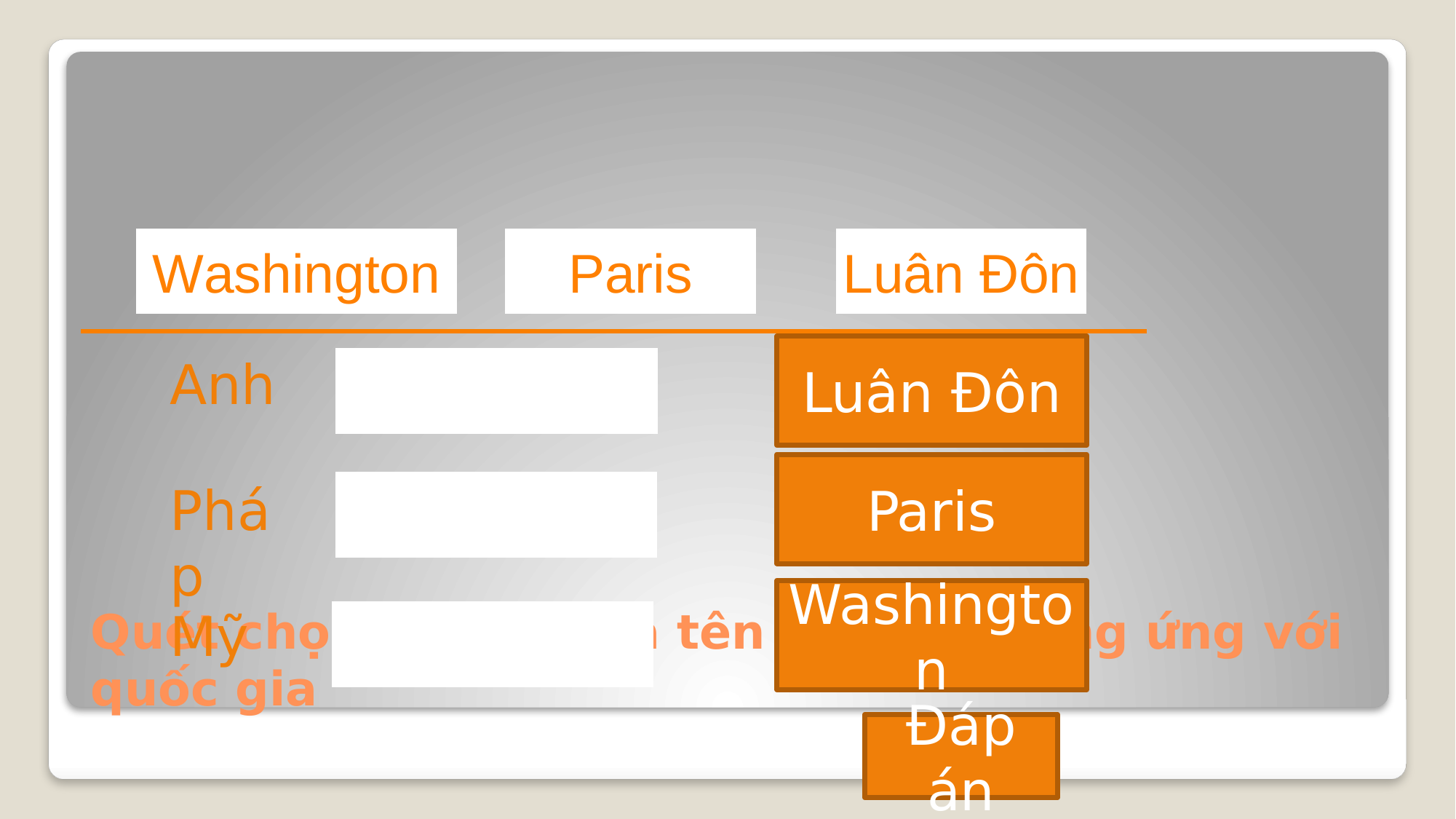

Luân Đôn
Anh
Paris
Pháp
Washington
# Quét chọn và kéo thả tên thủ đô tương ứng với quốc gia
Mỹ
Đáp án